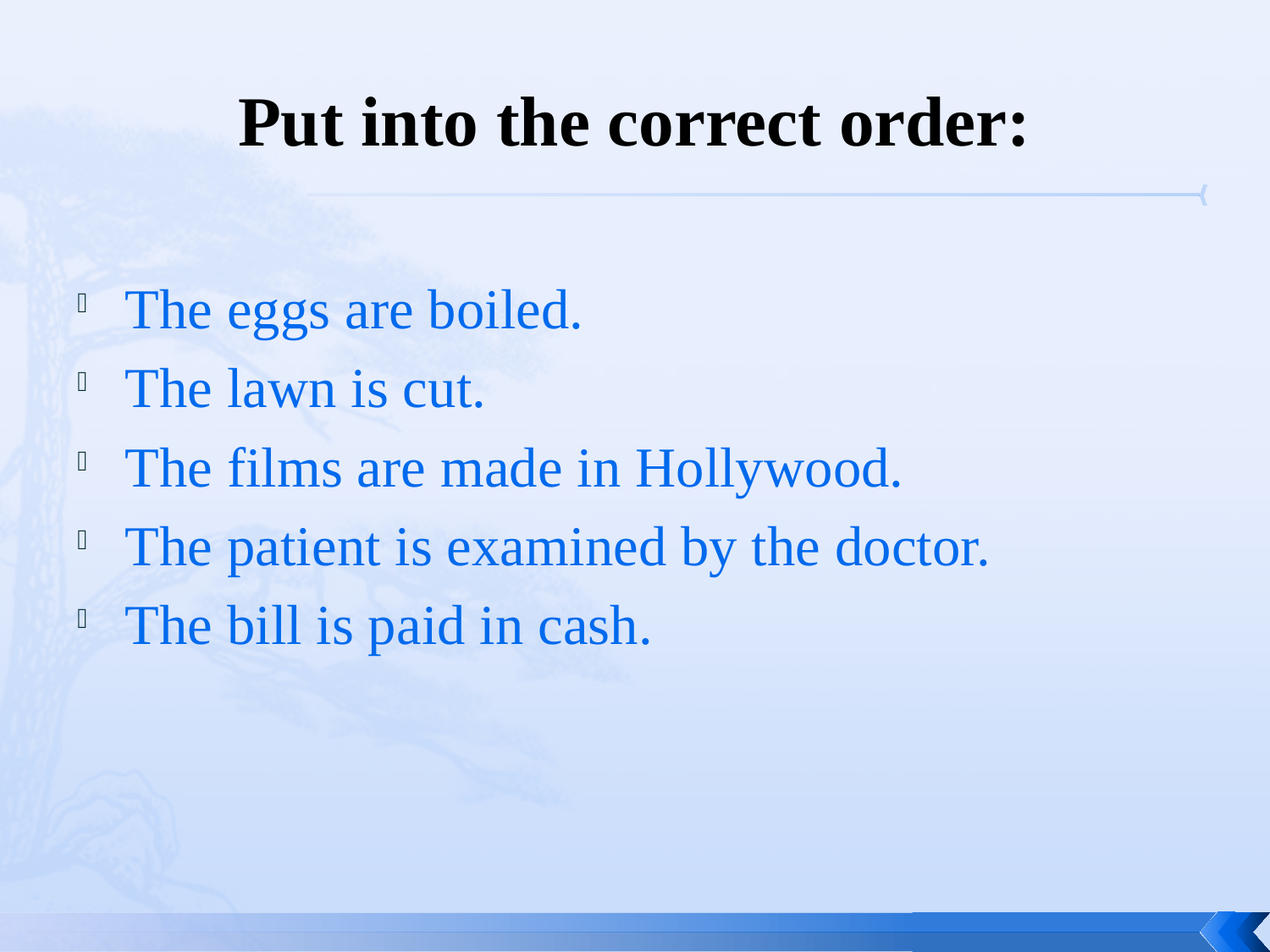

# Put into the correct order:
The eggs are boiled.
The lawn is cut.
The films are made in Hollywood.
The patient is examined by the doctor.
The bill is paid in cash.